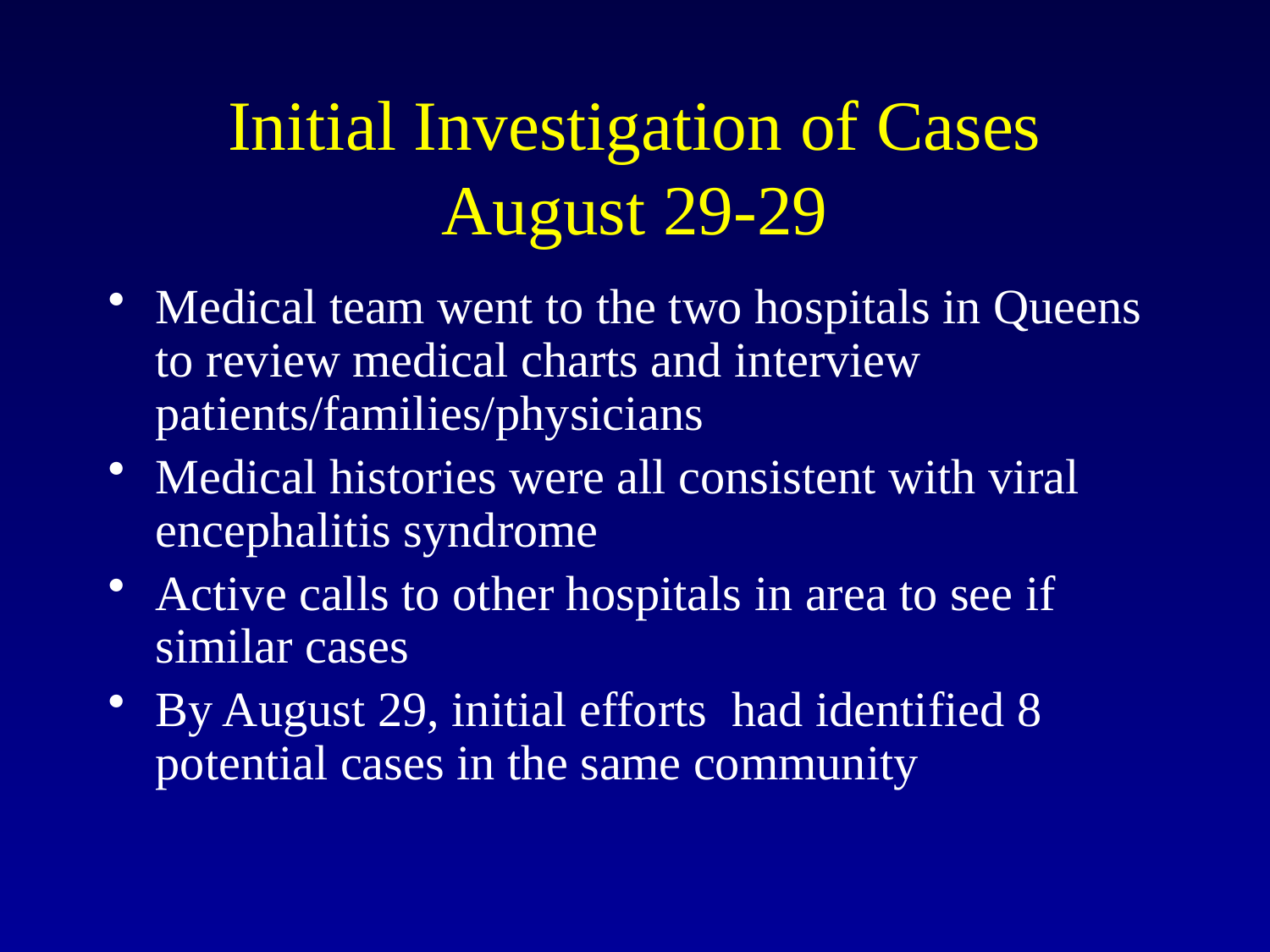

# Initial Investigation of Cases August 29-29
Medical team went to the two hospitals in Queens to review medical charts and interview patients/families/physicians
Medical histories were all consistent with viral encephalitis syndrome
Active calls to other hospitals in area to see if similar cases
By August 29, initial efforts  had identified 8 potential cases in the same community